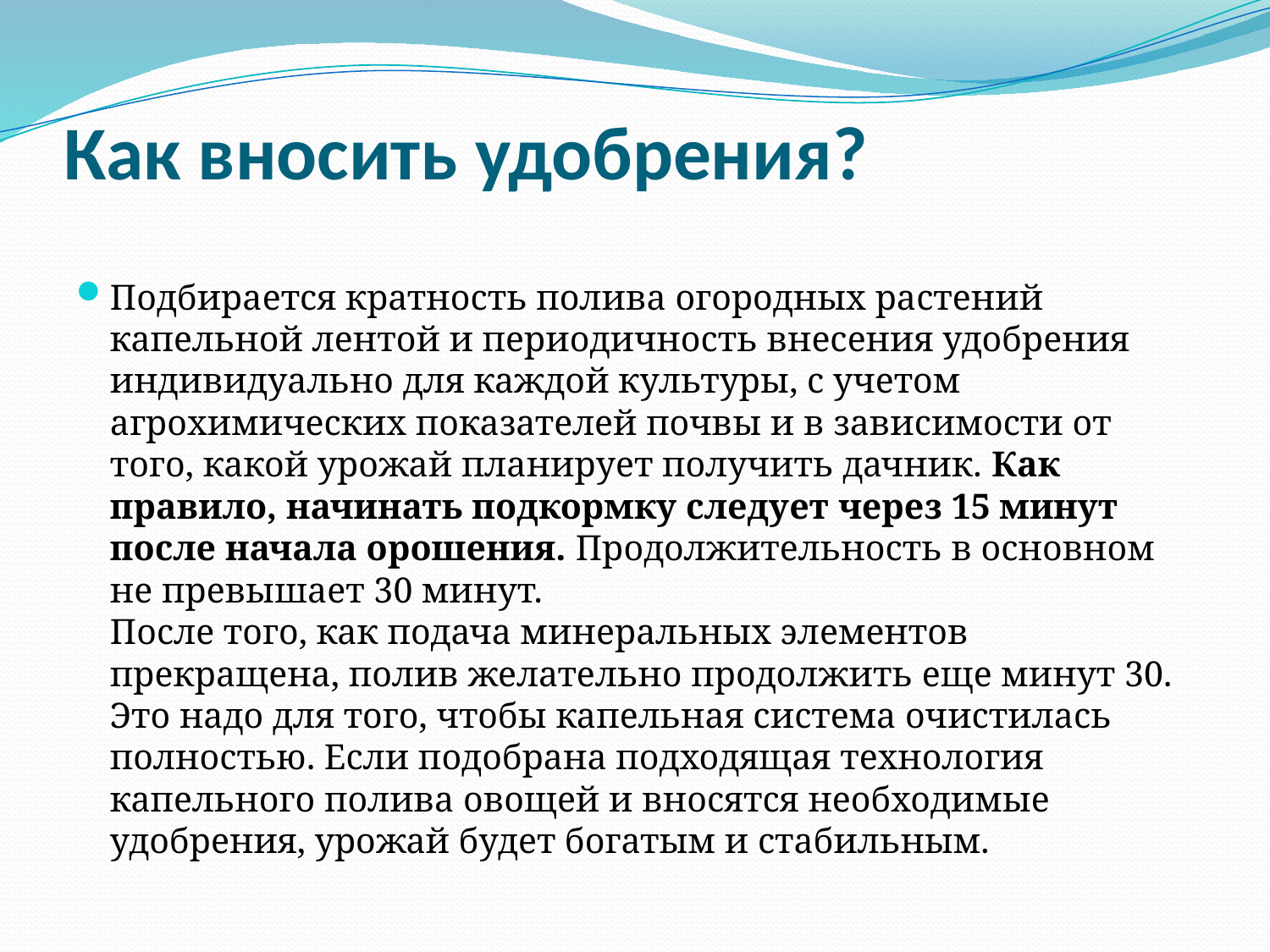

# Как вносить удобрения?
Подбирается кратность полива огородных растений капельной лентой и периодичность внесения удобрения индивидуально для каждой культуры, с учетом агрохимических показателей почвы и в зависимости от того, какой урожай планирует получить дачник. Как правило, начинать подкормку следует через 15 минут после начала орошения. Продолжительность в основном не превышает 30 минут.
После того, как подача минеральных элементов прекращена, полив желательно продолжить еще минут 30. Это надо для того, чтобы капельная система очистилась полностью. Если подобрана подходящая технология капельного полива овощей и вносятся необходимые удобрения, урожай будет богатым и стабильным.